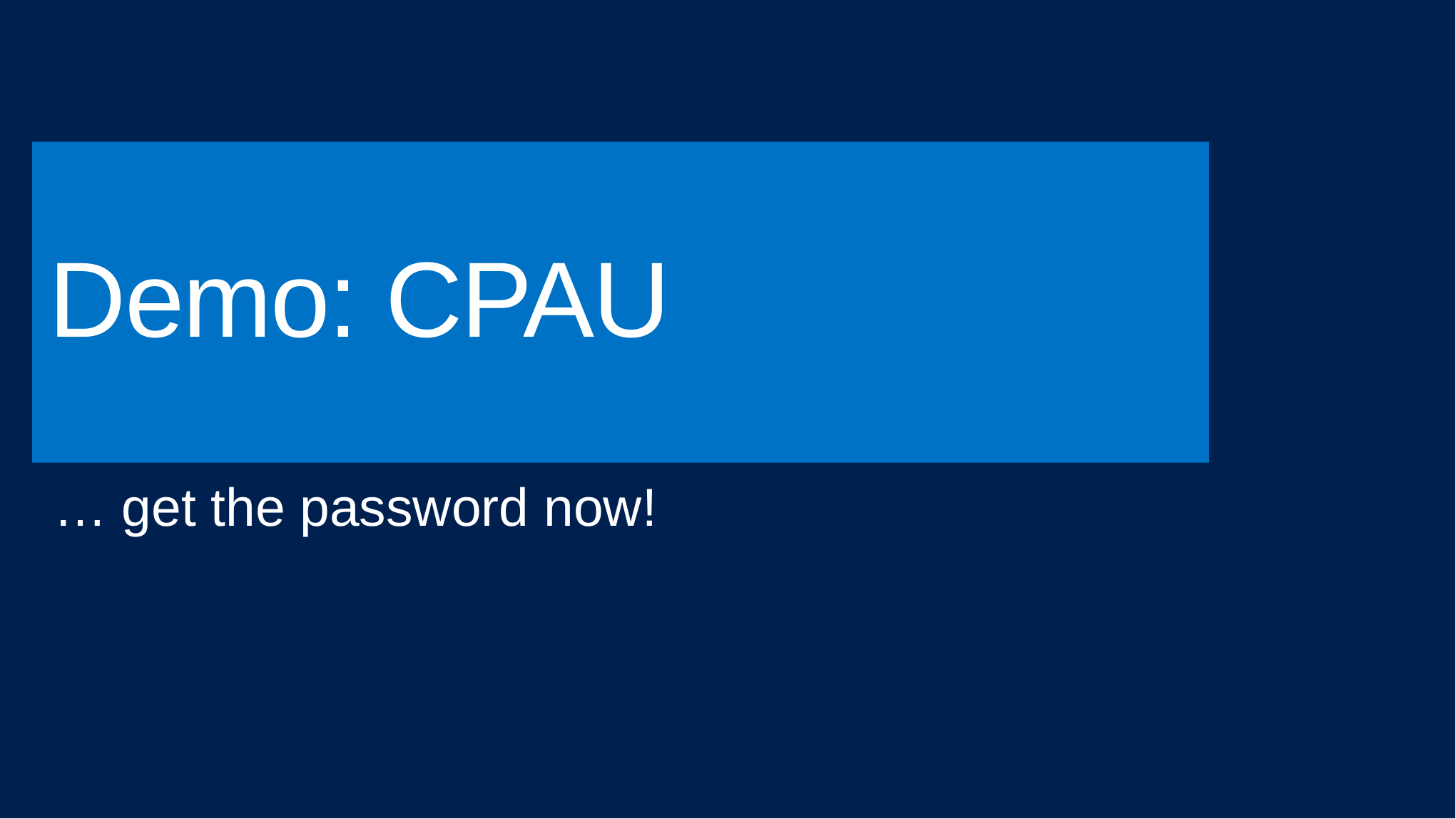

# Demo: CPAU
… get the password now!